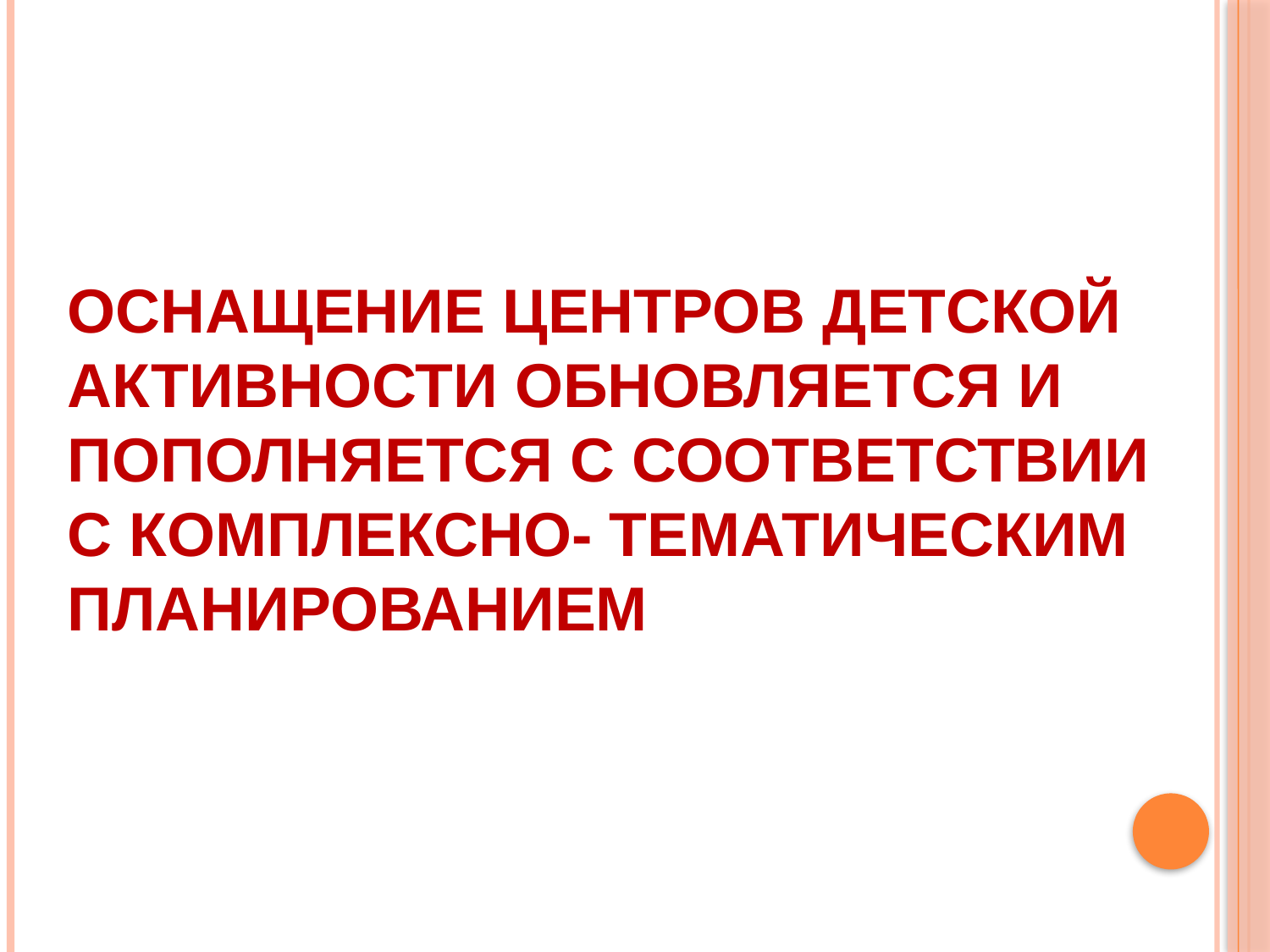

# Оснащение центров детской активности обновляется и пополняется с соответствии с комплексно- тематическим планированием